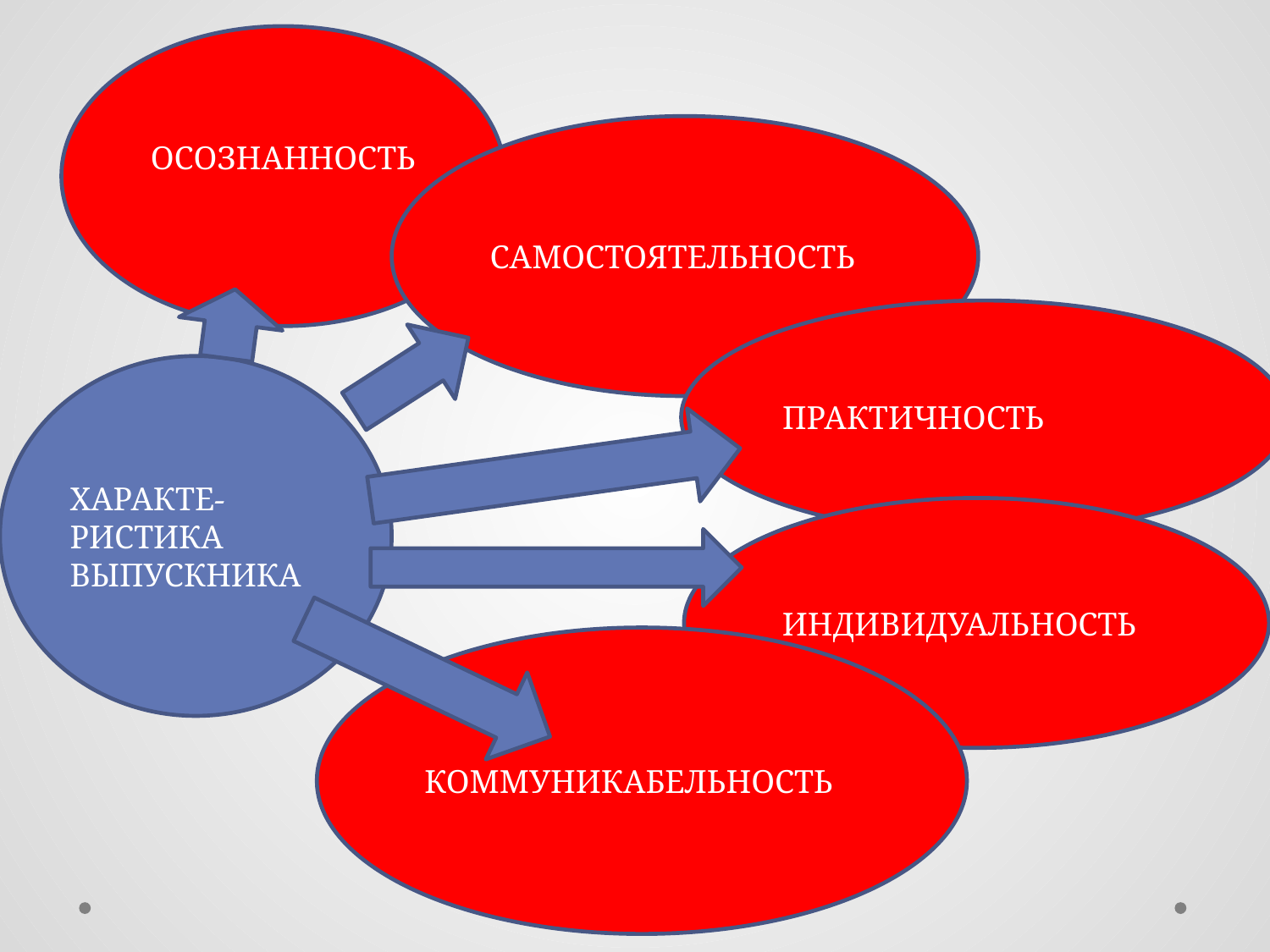

#
ОСОЗНАННОСТЬ

САМОСТОЯТЕЛЬНОСТЬ

ПРАКТИЧНОСТЬ

ХАРАКТЕ-
РИСТИКА ВЫПУСКНИКА

ИНДИВИДУАЛЬНОСТЬ

КОММУНИКАБЕЛЬНОСТЬ